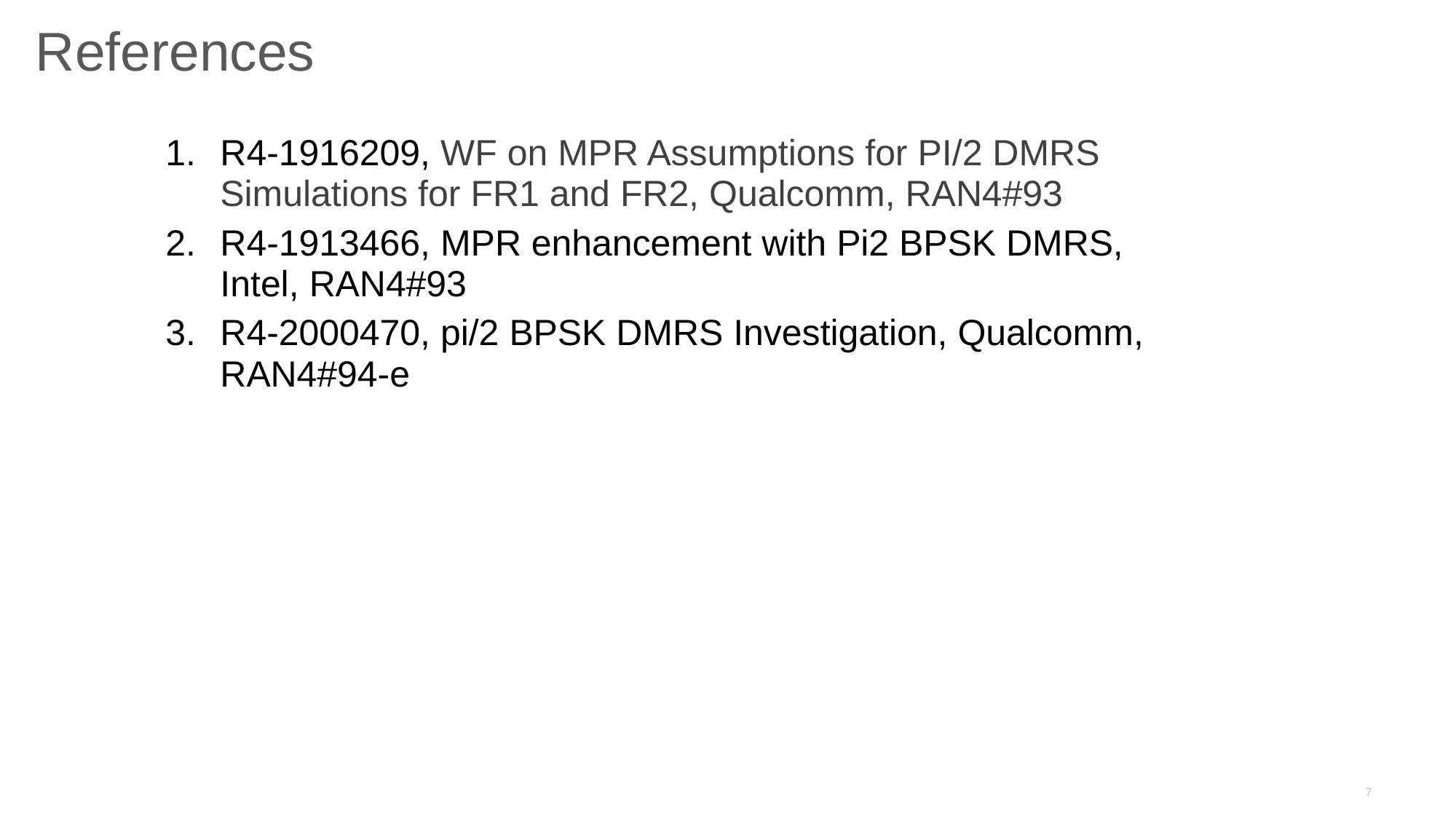

# References

R4-1916209, WF on MPR Assumptions for PI/2 DMRS Simulations for FR1 and FR2, Qualcomm, RAN4#93
R4-1913466, MPR enhancement with Pi2 BPSK DMRS, Intel, RAN4#93
R4-2000470, pi/2 BPSK DMRS Investigation, Qualcomm, RAN4#94-e